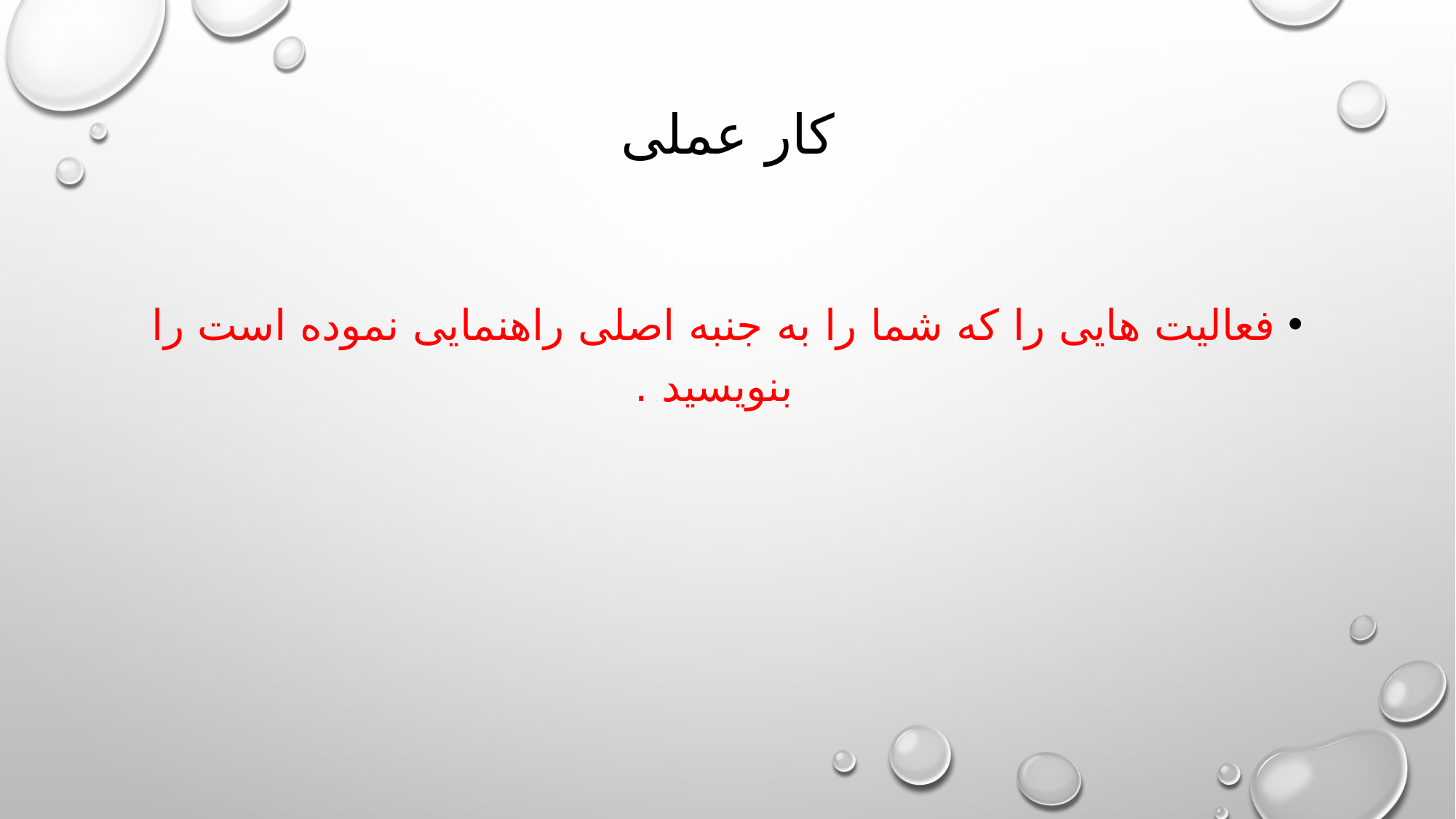

# کار عملی
فعالیت هایی را که شما را به جنبه اصلی راهنمایی نموده است را بنویسید .